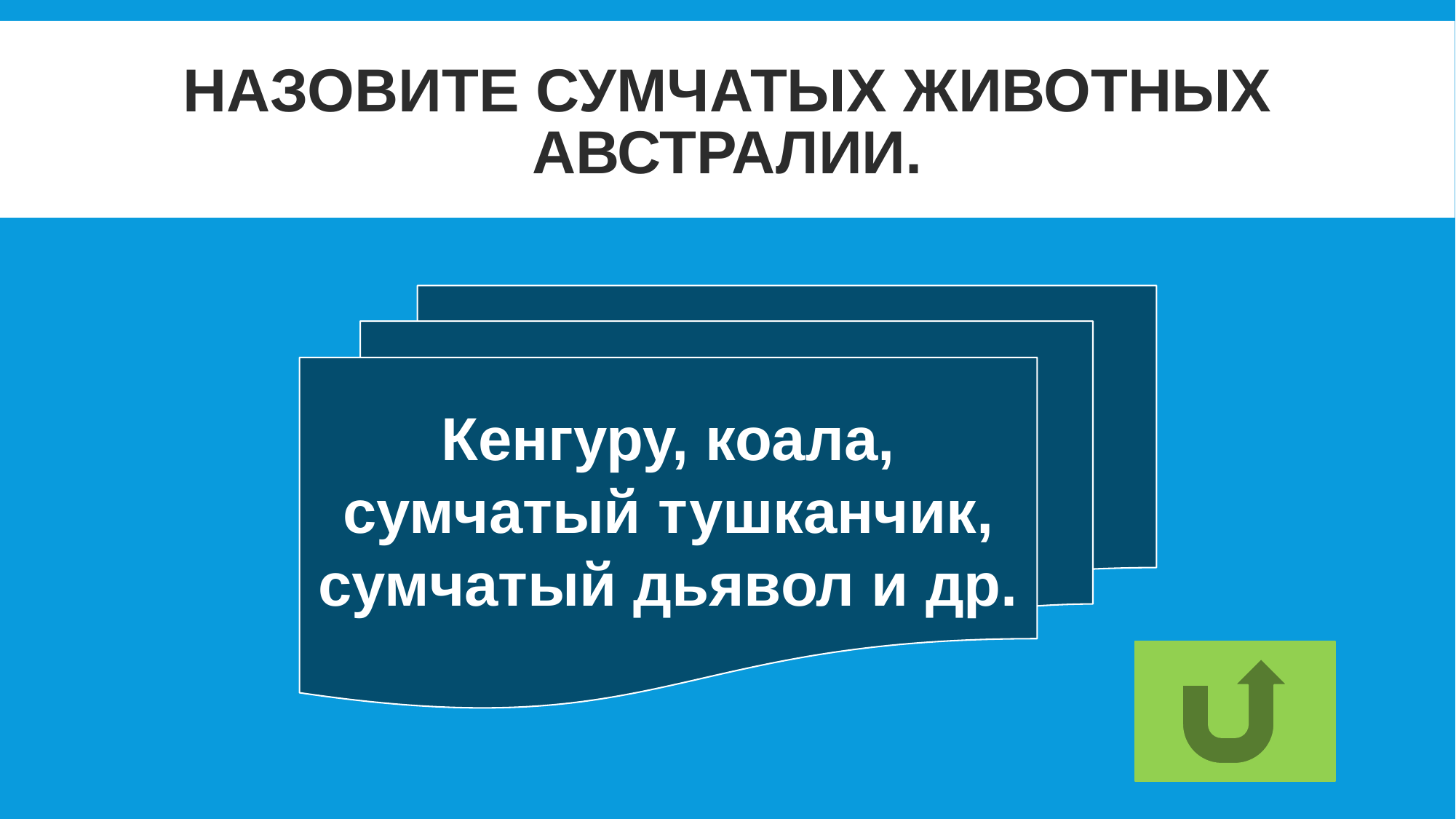

# Назовите сумчатых животных Австралии.

Кенгуру, коала, сумчатый тушканчик, сумчатый дьявол и др.